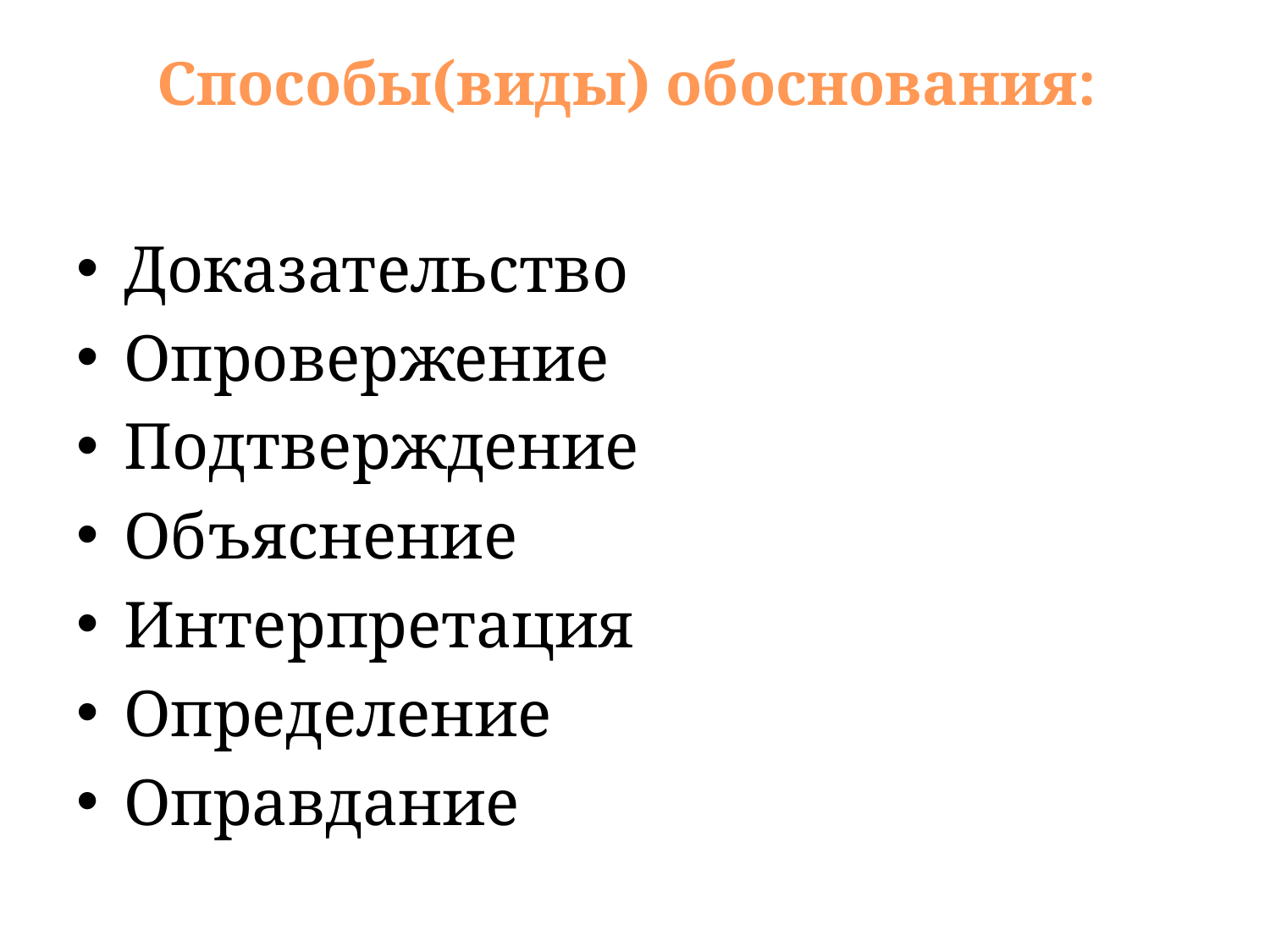

# Способы(виды) обоснования:
Доказательство
Опровержение
Подтверждение
Объяснение
Интерпретация
Определение
Оправдание